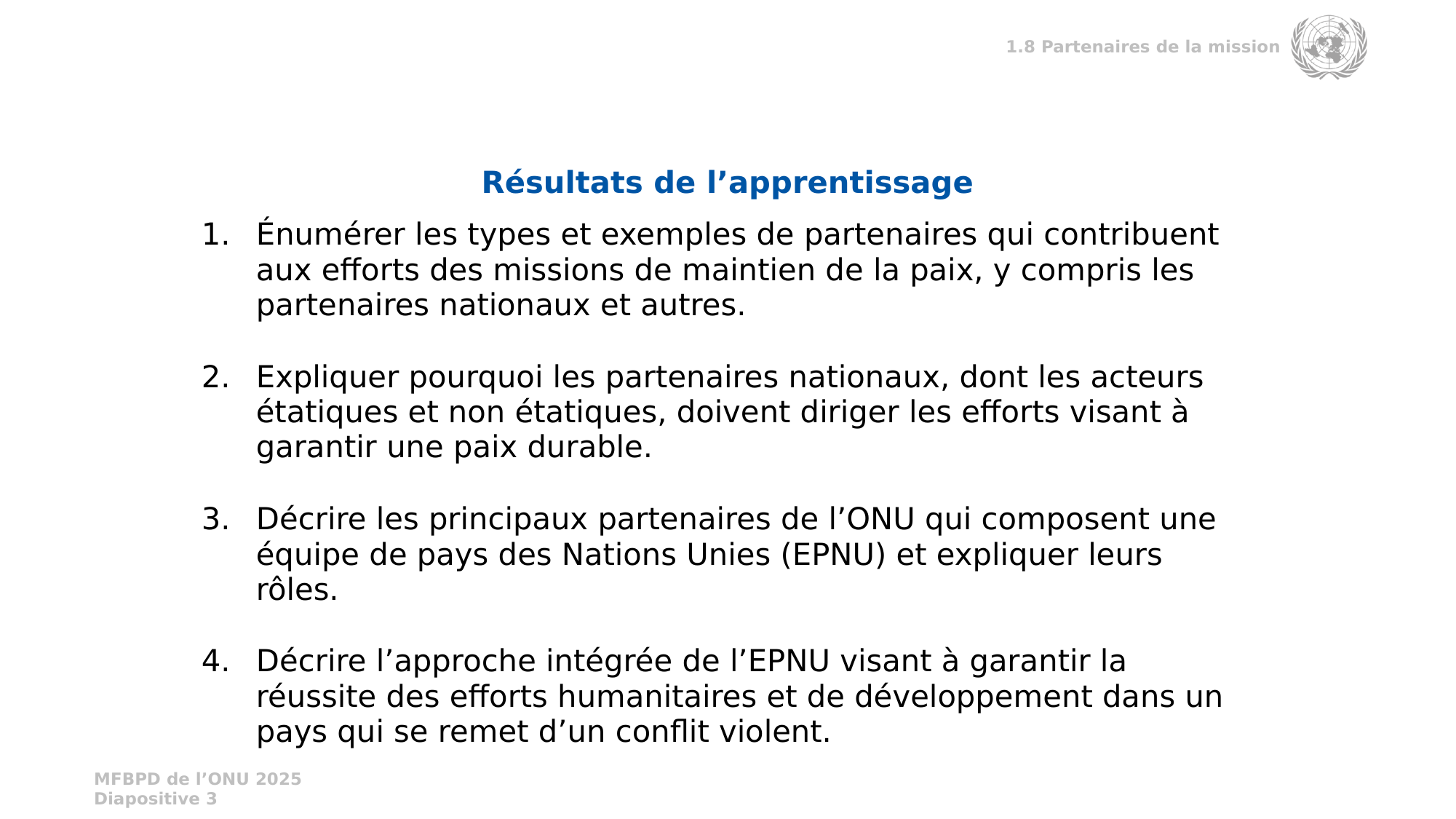

| Résultats de l’apprentissage |
| --- |
| Énumérer les types et exemples de partenaires qui contribuent aux efforts des missions de maintien de la paix, y compris les partenaires nationaux et autres. Expliquer pourquoi les partenaires nationaux, dont les acteurs étatiques et non étatiques, doivent diriger les efforts visant à garantir une paix durable. Décrire les principaux partenaires de l’ONU qui composent une équipe de pays des Nations Unies (EPNU) et expliquer leurs rôles. Décrire l’approche intégrée de l’EPNU visant à garantir la réussite des efforts humanitaires et de développement dans un pays qui se remet d’un conflit violent. |